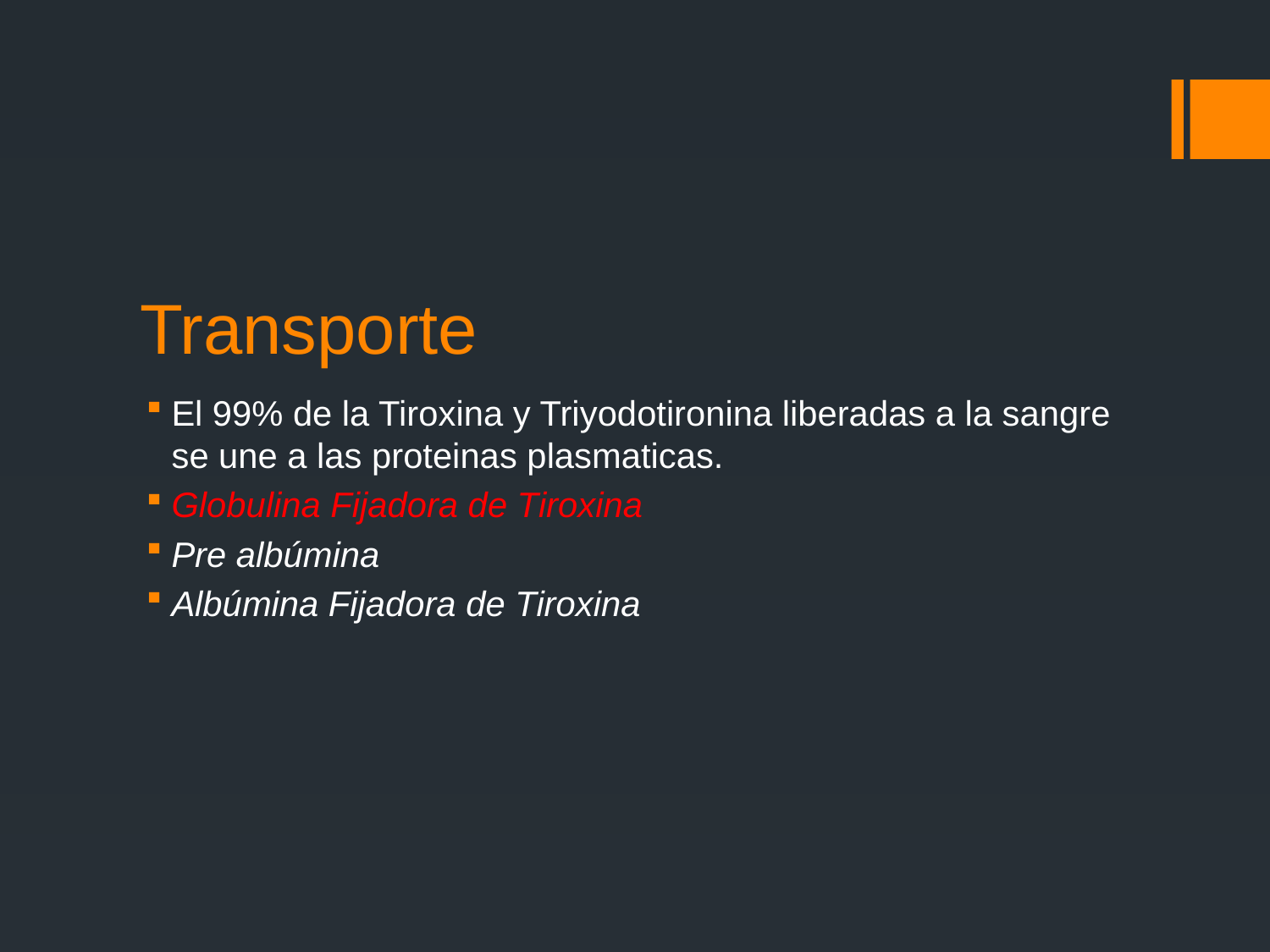

# Transporte
El 99% de la Tiroxina y Triyodotironina liberadas a la sangre se une a las proteinas plasmaticas.
Globulina Fijadora de Tiroxina
Pre albúmina
Albúmina Fijadora de Tiroxina